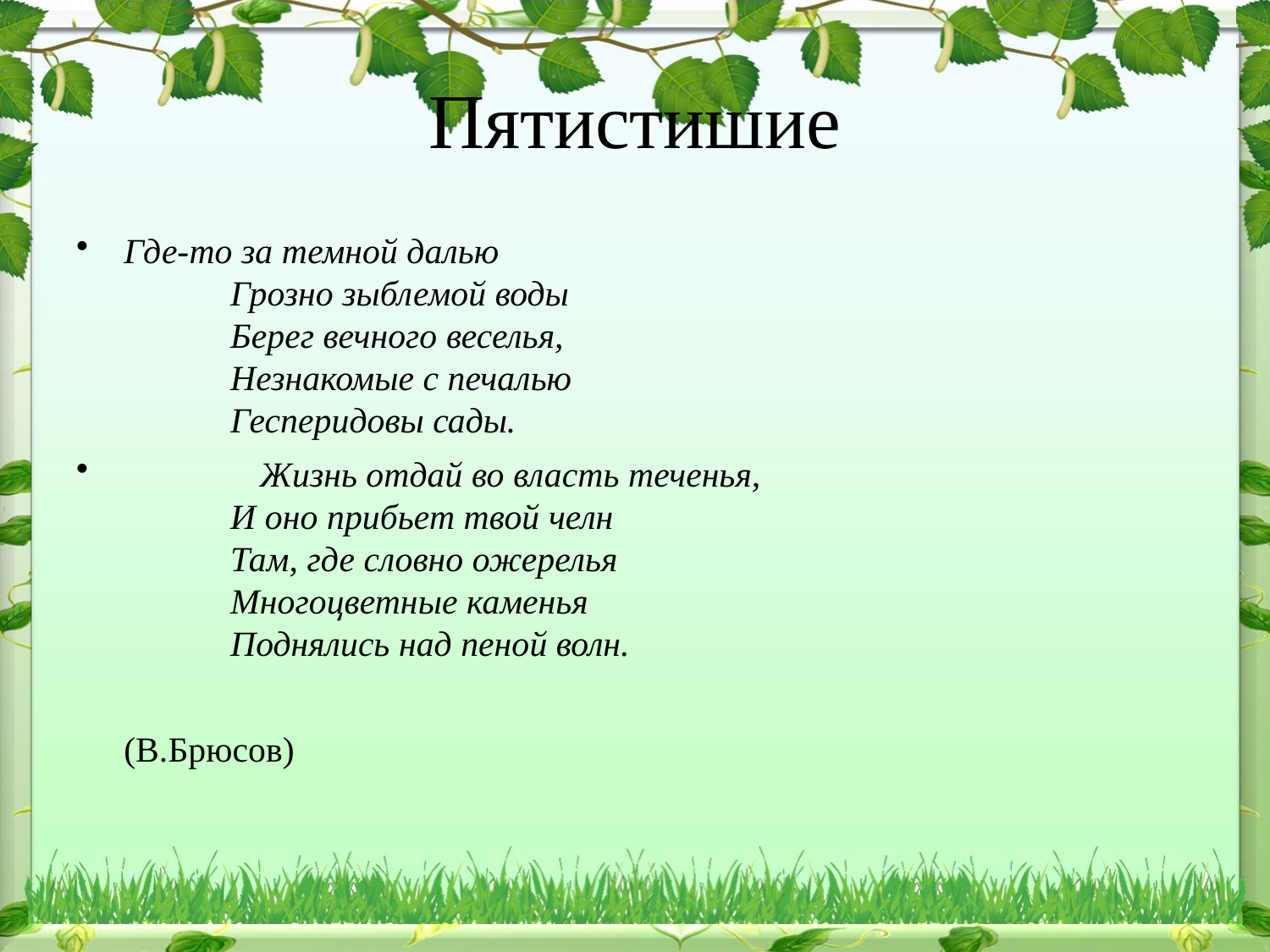

# Пятистишие
Где-то за темной далью
            Грозно зыблемой воды
            Берег вечного веселья,
            Незнакомые с печалью
            Гесперидовы сады.
 	 Жизнь отдай во власть теченья,
            И оно прибьет твой челн
            Там, где словно ожерелья
            Многоцветные каменья
            Поднялись над пеной волн.
                                                      (В.Брюсов)